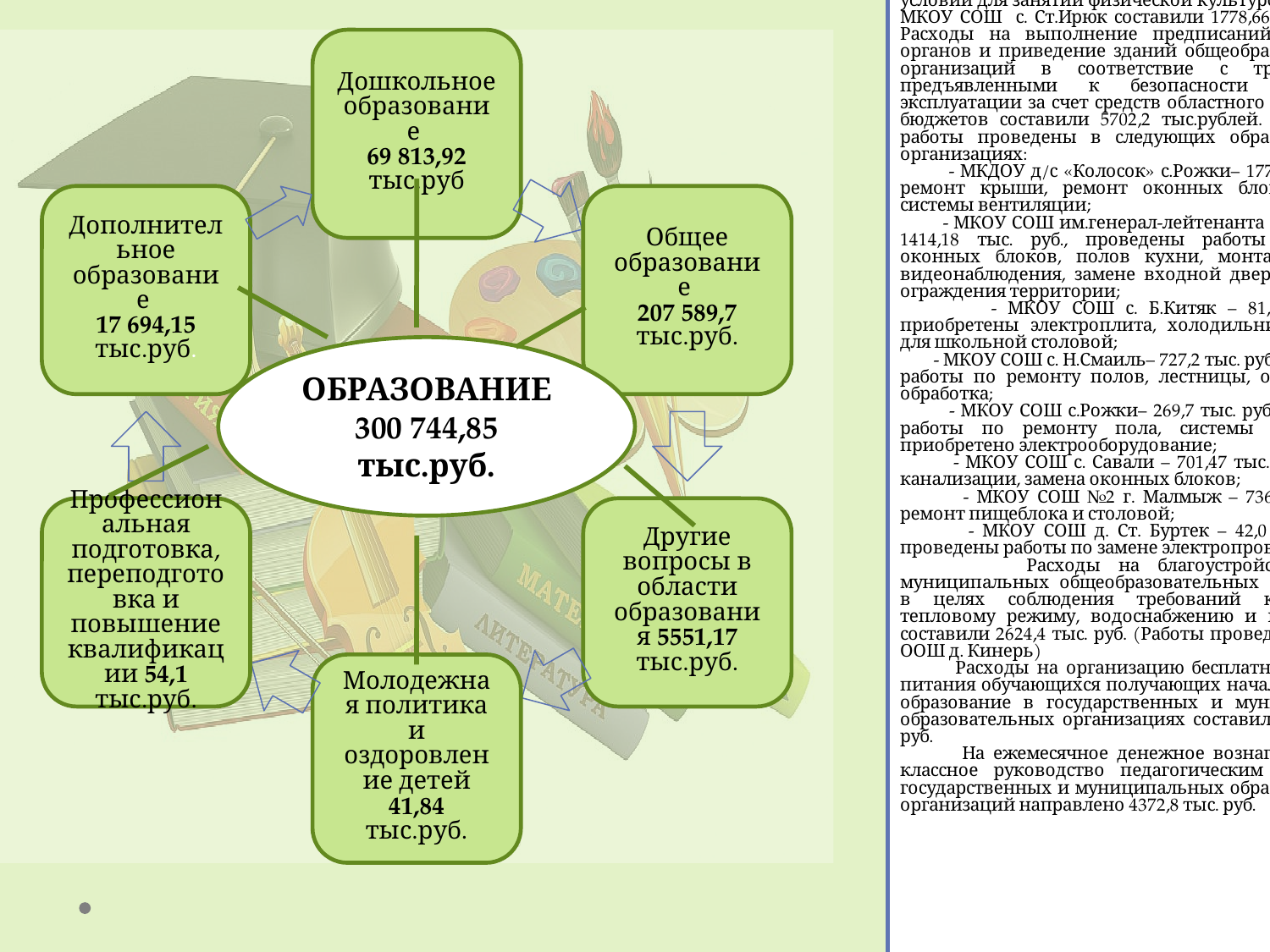

### Chart

| Category | Столбец2 |
|---|---|
| Дошкольное образование  | None |
| Общее образование | None |
| Дополнительное образование | None |
| Профессиональная подготовка, переподготовка и повышение квалификации | None |
| Молодежная политика | None |
| Другие вопросы в области образования | None |
Дошкольное образование
69 813,92 тыс.руб
Общее образование
207 589,7 тыс.руб.
Молодежная политика и оздоровление детей
41,84 тыс.руб.
Профессиональная подготовка, переподготовка и повышение квалификации 54,1 тыс.руб.
Дополнительное образование
17 694,15 тыс.руб.
Другие вопросы в области образования 5551,17 тыс.руб.
ОБРАЗОВАНИЕ 300 744,85 тыс.руб.